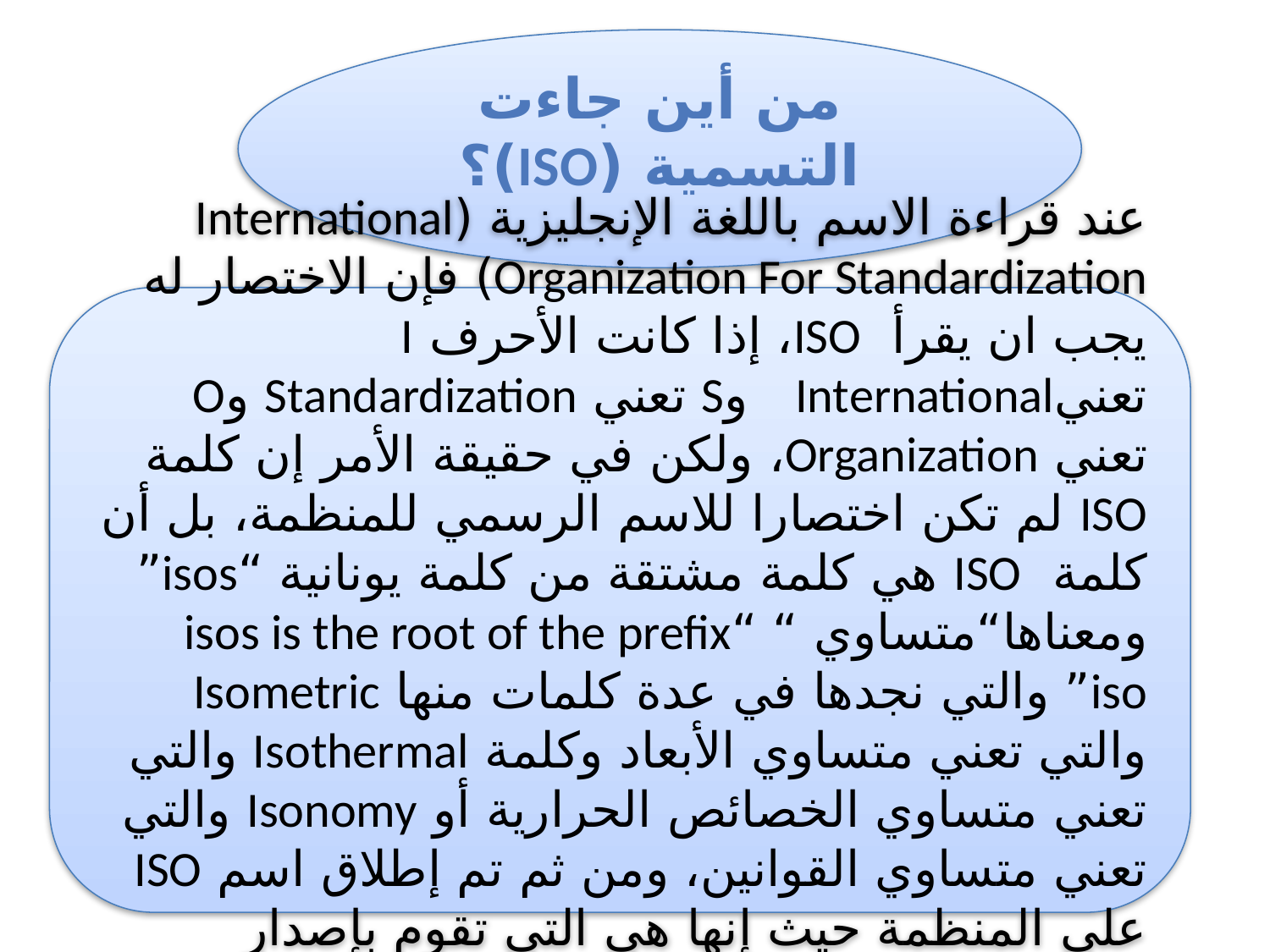

من أين جاءت التسمية (ISO)؟

عند قراءة الاسم باللغة الإنجليزية (International Organization For Standardization) فإن الاختصار له يجب ان يقرأ  ISO، إذا كانت الأحرف I تعنيInternational   وS تعني Standardization وO تعني Organization، ولكن في حقيقة الأمر إن كلمة ISO لم تكن اختصارا للاسم الرسمي للمنظمة، بل أن كلمة  ISO هي كلمة مشتقة من كلمة يونانية “isos” ومعناها“متساوي “ “isos is the root of the prefix iso” والتي نجدها في عدة كلمات منها Isometric والتي تعني متساوي الأبعاد وكلمة Isothermal والتي تعني متساوي الخصائص الحرارية أو Isonomy والتي تعني متساوي القوانين، ومن ثم تم إطلاق اسم ISO على المنظمة حيث إنها هي التي تقوم بإصدار اتفاقيات ”التساوي“.